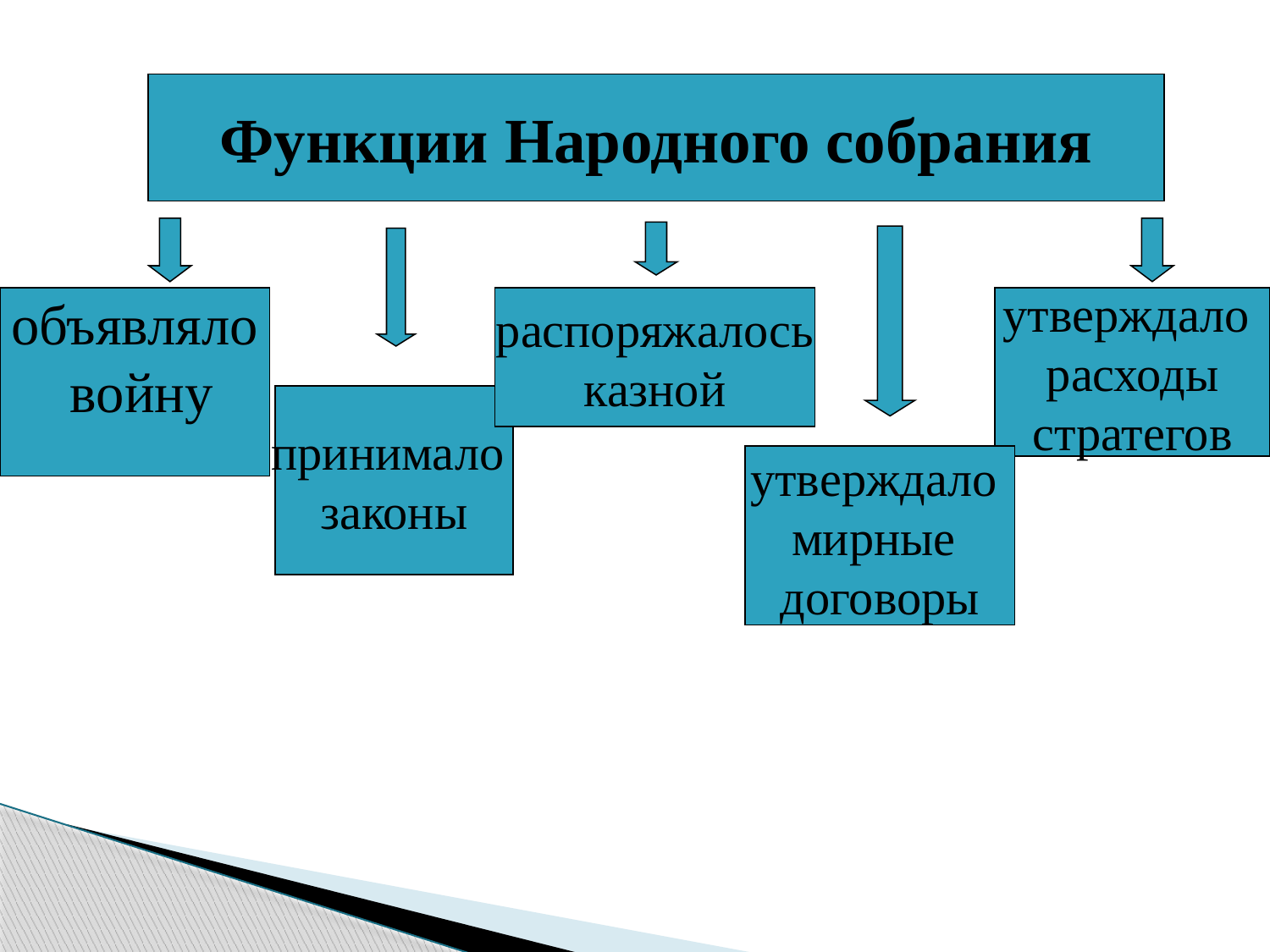

Функции Народного собрания

объявляло
 войну

распоряжалось
казной
утверждало
расходы
стратегов
принимало
законы
утверждало
мирные
договоры